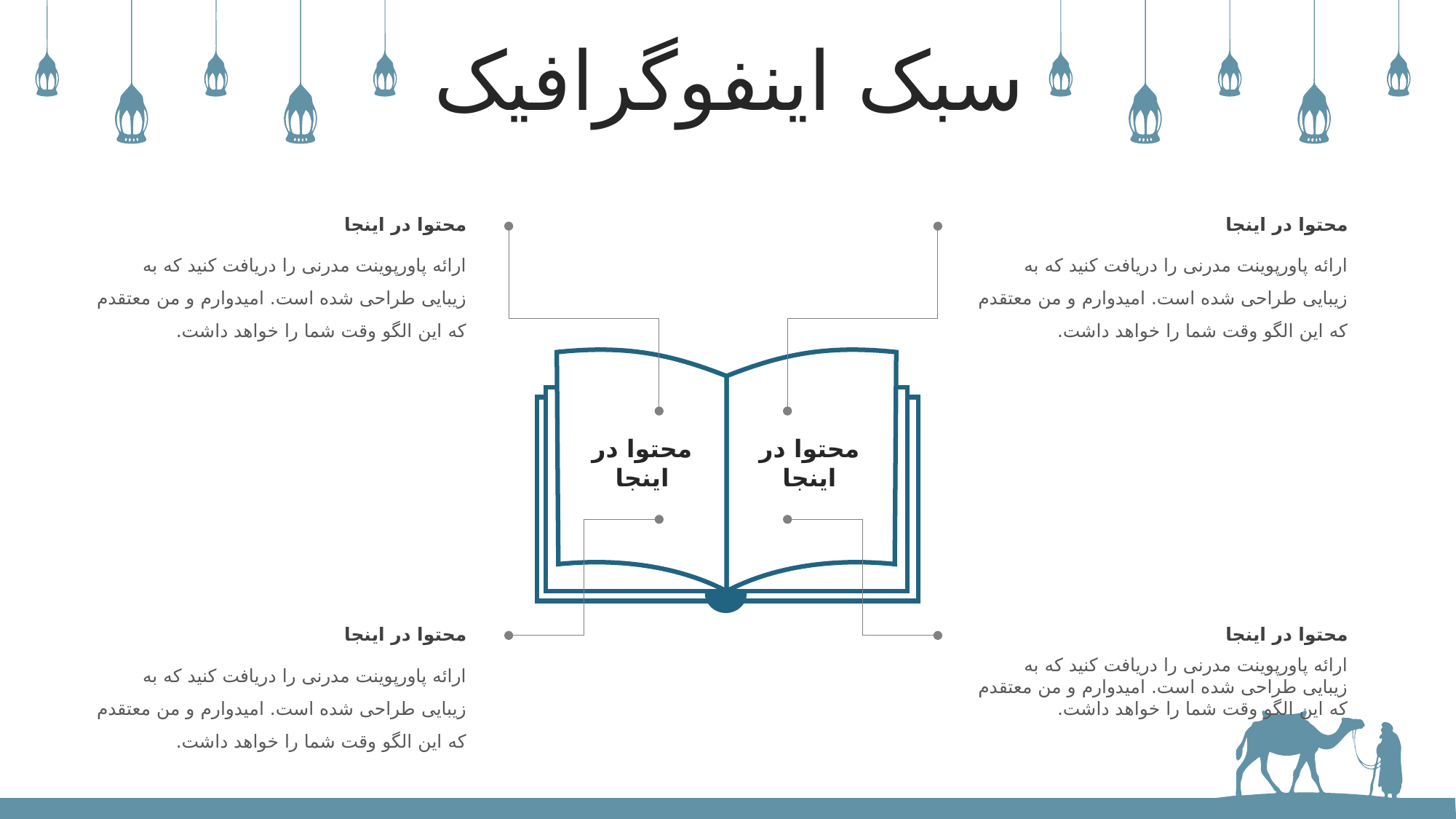

سبک اینفوگرافیک
محتوا در اینجا
ارائه پاورپوینت مدرنی را دریافت کنید که به زیبایی طراحی شده است. امیدوارم و من معتقدم که این الگو وقت شما را خواهد داشت.
محتوا در اینجا
ارائه پاورپوینت مدرنی را دریافت کنید که به زیبایی طراحی شده است. امیدوارم و من معتقدم که این الگو وقت شما را خواهد داشت.

محتوا در اینجا
محتوا در اینجا
محتوا در اینجا
ارائه پاورپوینت مدرنی را دریافت کنید که به زیبایی طراحی شده است. امیدوارم و من معتقدم که این الگو وقت شما را خواهد داشت.
محتوا در اینجا
ارائه پاورپوینت مدرنی را دریافت کنید که به زیبایی طراحی شده است. امیدوارم و من معتقدم که این الگو وقت شما را خواهد داشت.